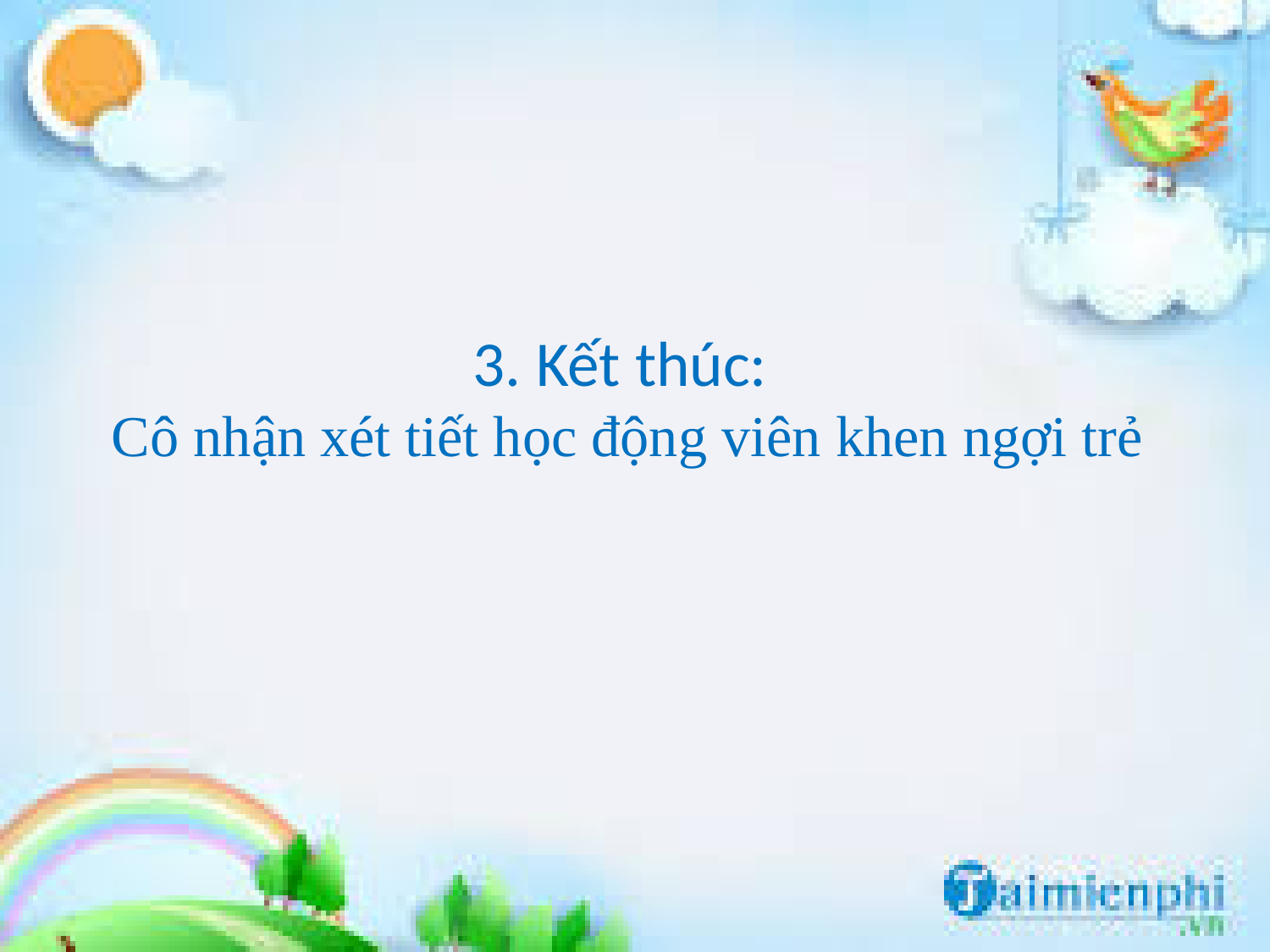

# 3. Kết thúc: Cô nhận xét tiết học động viên khen ngợi trẻ